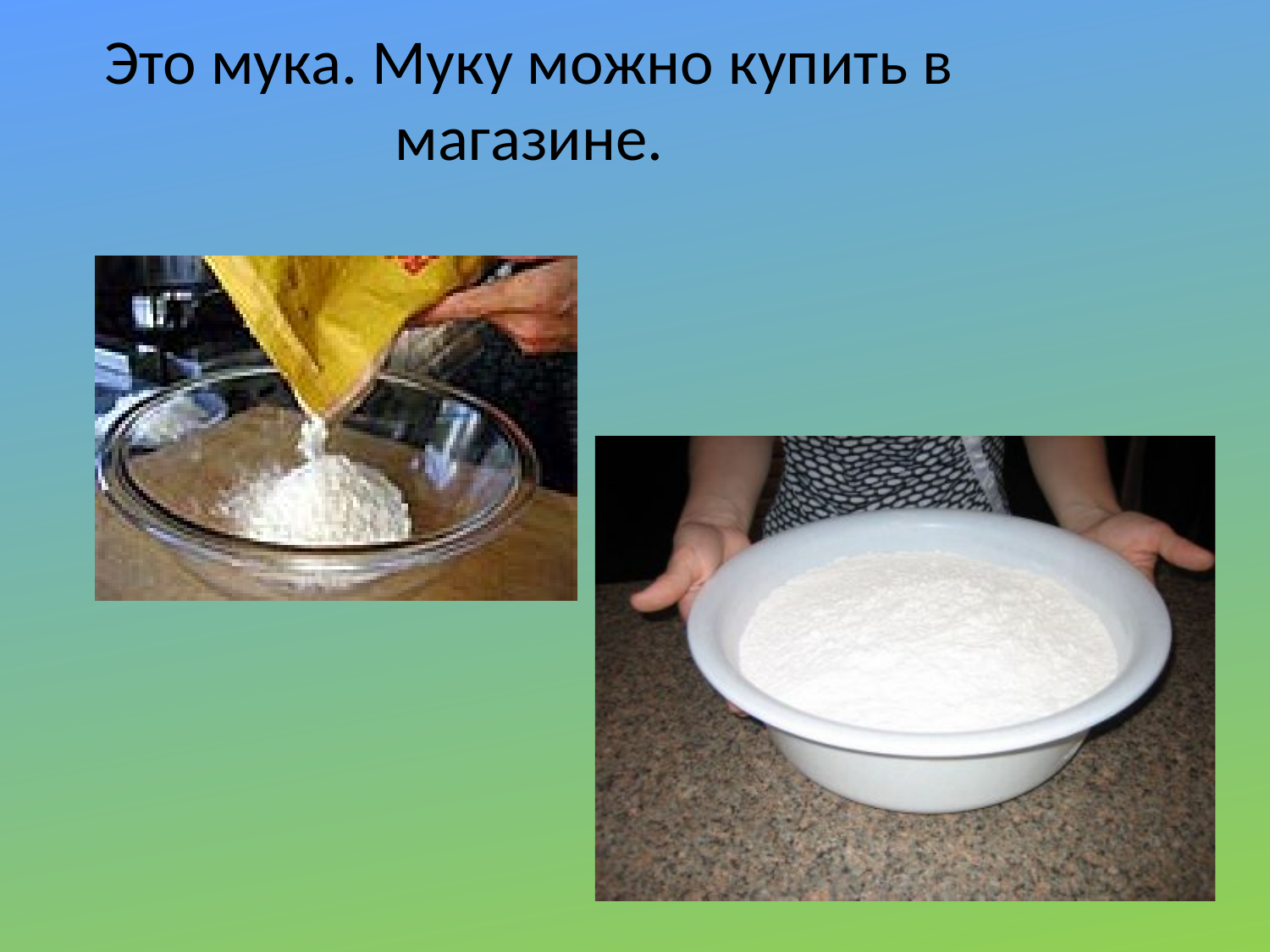

# Это мука. Муку можно купить в магазине.